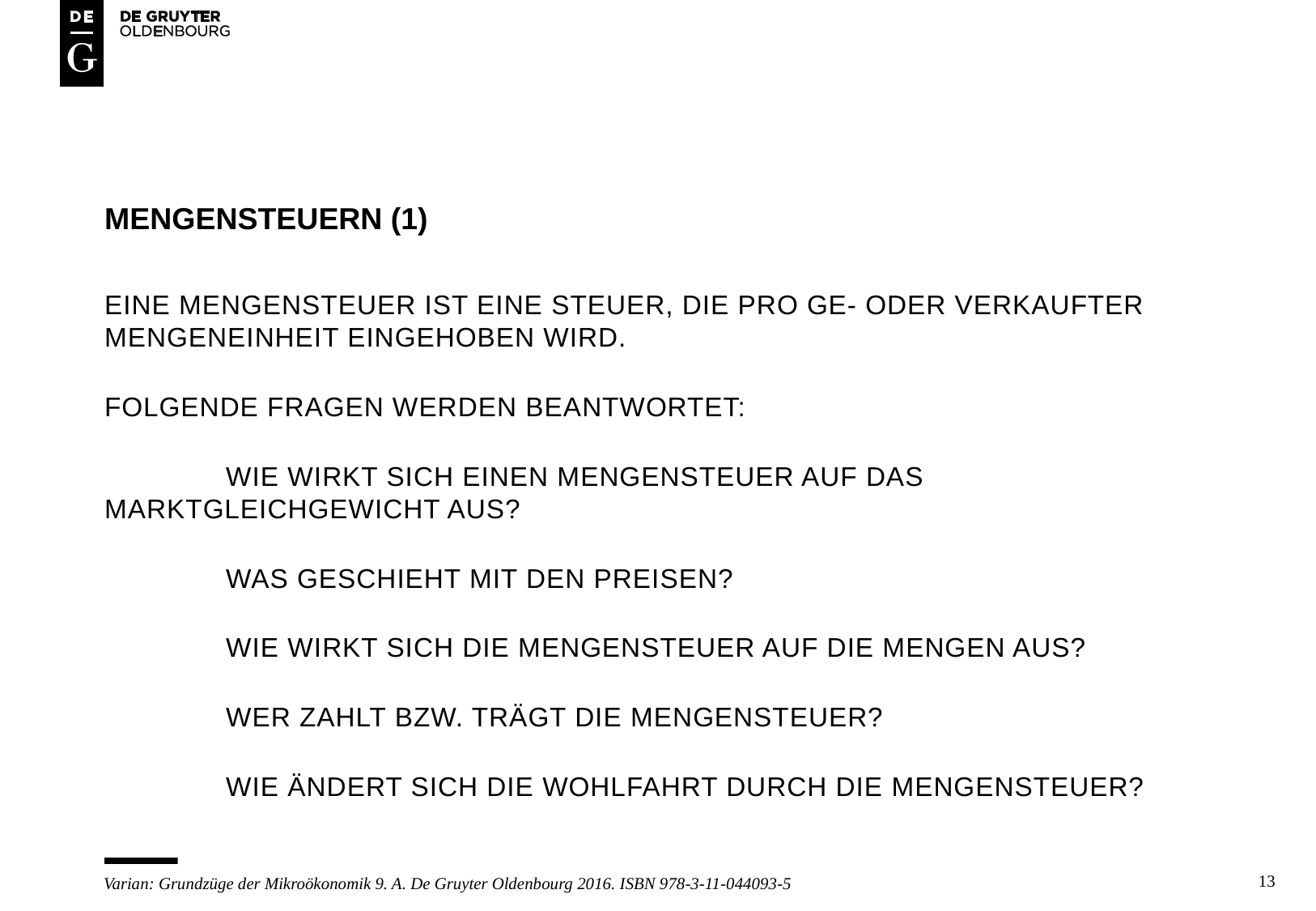

# MENGENSTEUERN (1)
Eine mengensteuer ist eine steuer, die pro ge- oder verkaufter mengeneinheit eingehoben wird.
Folgende fragen werden beantwortet:
	Wie wirkt sich einen Mengensteuer auf das 			marktgleichgewicht aus?
	Was geschieht mit den preisen?
	Wie wirkt sich die mengensteuer auf die mengen aus?
	Wer zahlt bzw. trägt die mengensteuer?
	Wie ändert sich die wohlfahrt durch die mengensteuer?
13
Varian: Grundzüge der Mikroökonomik 9. A. De Gruyter Oldenbourg 2016. ISBN 978-3-11-044093-5